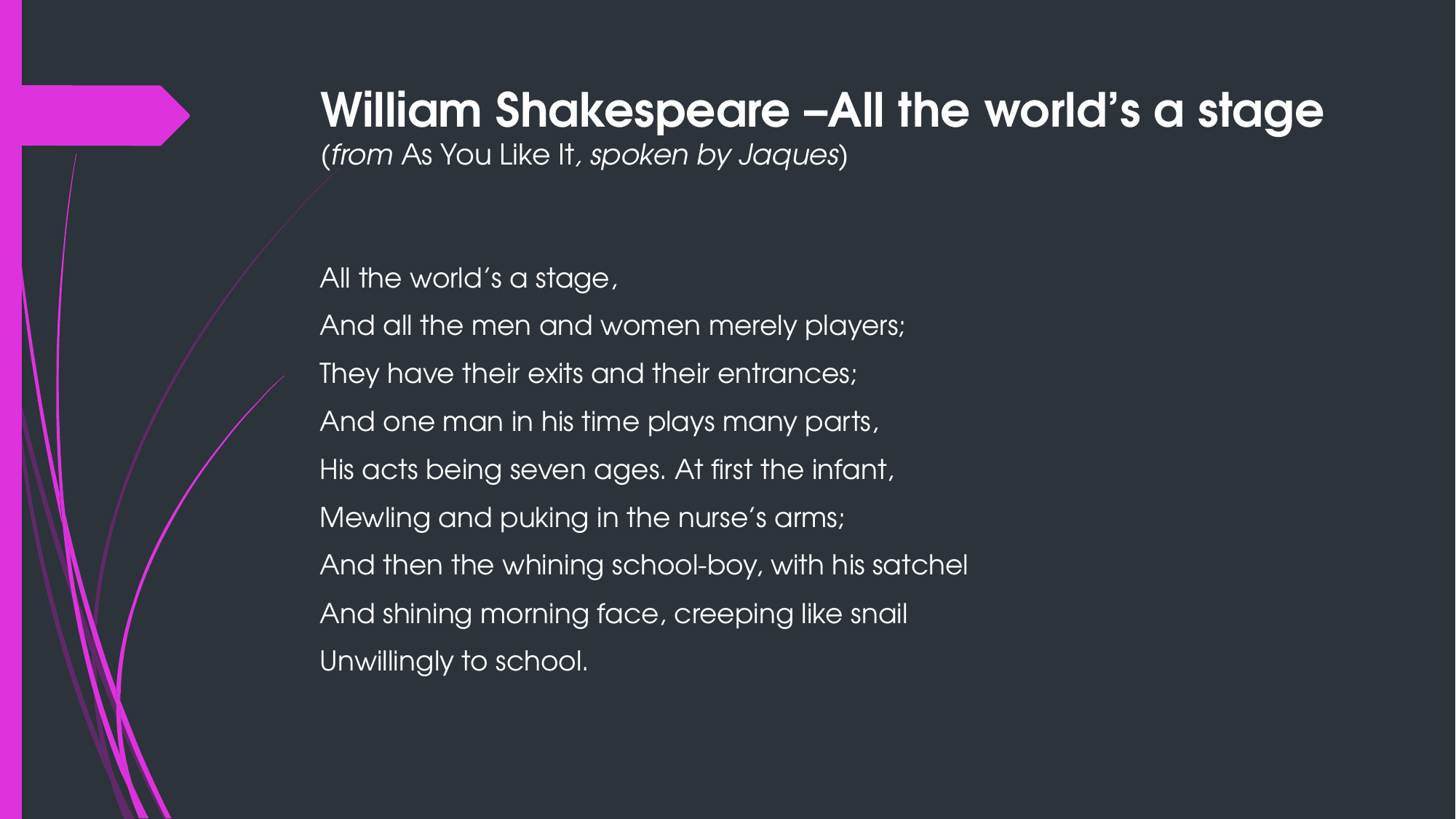

# William Shakespeare –All the world’s a stage (from As You Like It, spoken by Jaques)
All the world’s a stage,
And all the men and women merely players;
They have their exits and their entrances;
And one man in his time plays many parts,
His acts being seven ages. At first the infant,
Mewling and puking in the nurse’s arms;
And then the whining school-boy, with his satchel
And shining morning face, creeping like snail
Unwillingly to school.